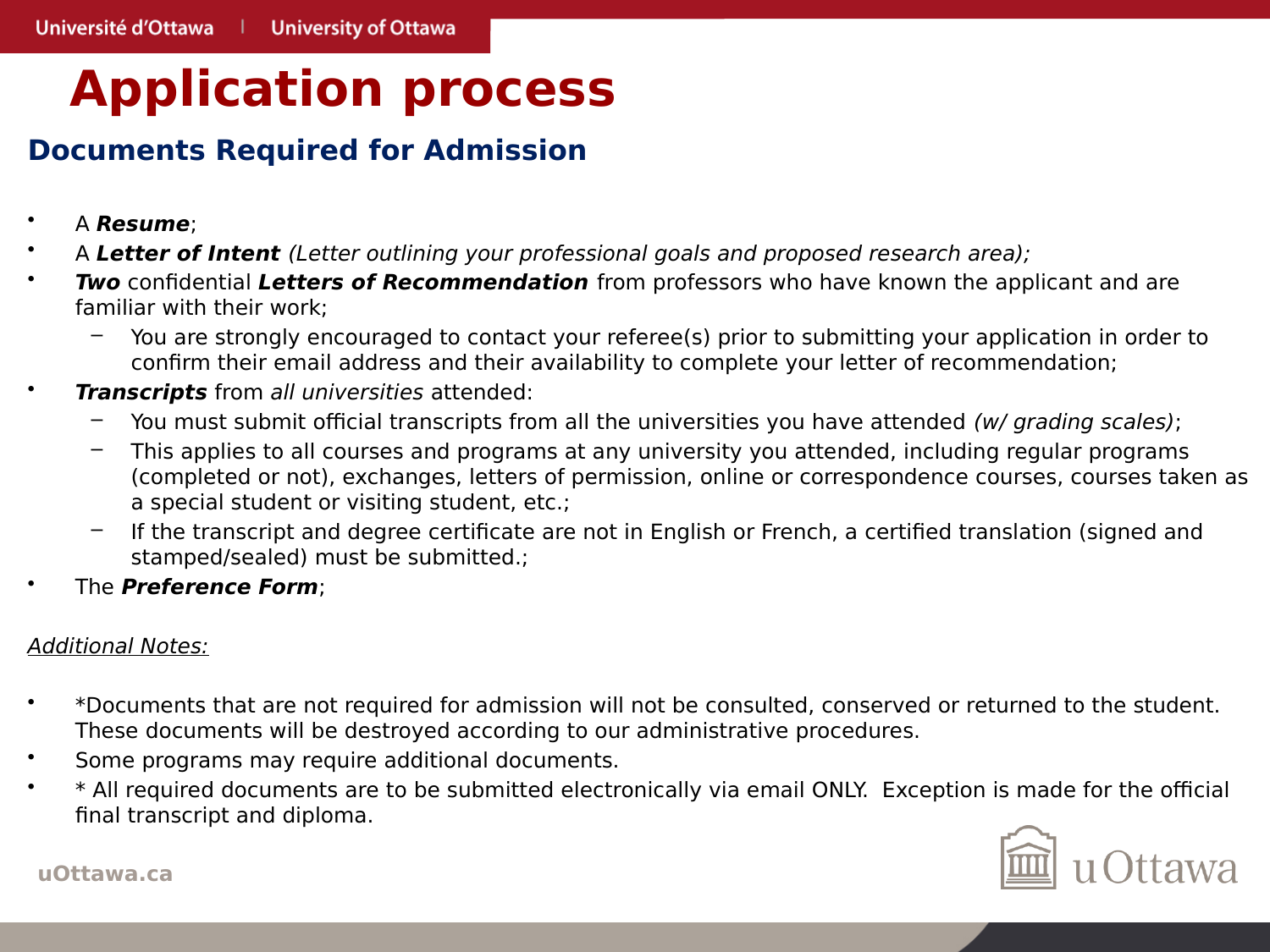

# Application process
Documents Required for Admission

A Resume;
A Letter of Intent (Letter outlining your professional goals and proposed research area);
Two confidential Letters of Recommendation from professors who have known the applicant and are familiar with their work;
You are strongly encouraged to contact your referee(s) prior to submitting your application in order to confirm their email address and their availability to complete your letter of recommendation;
Transcripts from all universities attended:
You must submit official transcripts from all the universities you have attended (w/ grading scales);
This applies to all courses and programs at any university you attended, including regular programs (completed or not), exchanges, letters of permission, online or correspondence courses, courses taken as a special student or visiting student, etc.;
If the transcript and degree certificate are not in English or French, a certified translation (signed and stamped/sealed) must be submitted.;
The Preference Form;

Additional Notes:

*Documents that are not required for admission will not be consulted, conserved or returned to the student. These documents will be destroyed according to our administrative procedures.
Some programs may require additional documents.
* All required documents are to be submitted electronically via email ONLY.  Exception is made for the official final transcript and diploma.

http://catalogue.uottawa.ca/en/programs/#filter=.filter_20&.filter_24&.filter_30